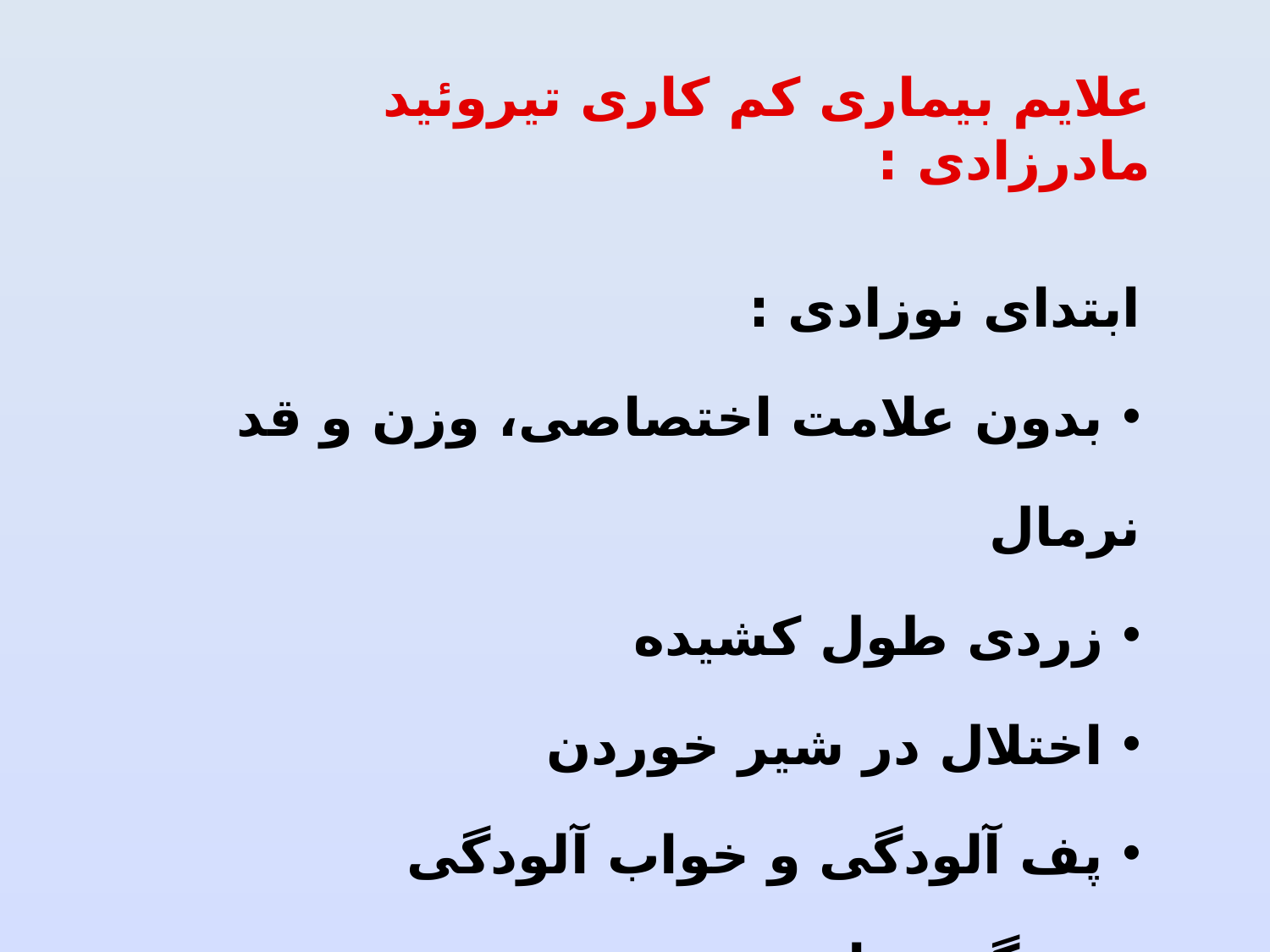

# علایم بیماری کم کاری تیروئید مادرزادی :
ابتدای نوزادی :
 بدون علامت اختصاصی، وزن و قد نرمال
 زردی طول کشیده
 اختلال در شیر خوردن
 پف آلودگی و خواب آلودگی
 بزرگی زبان